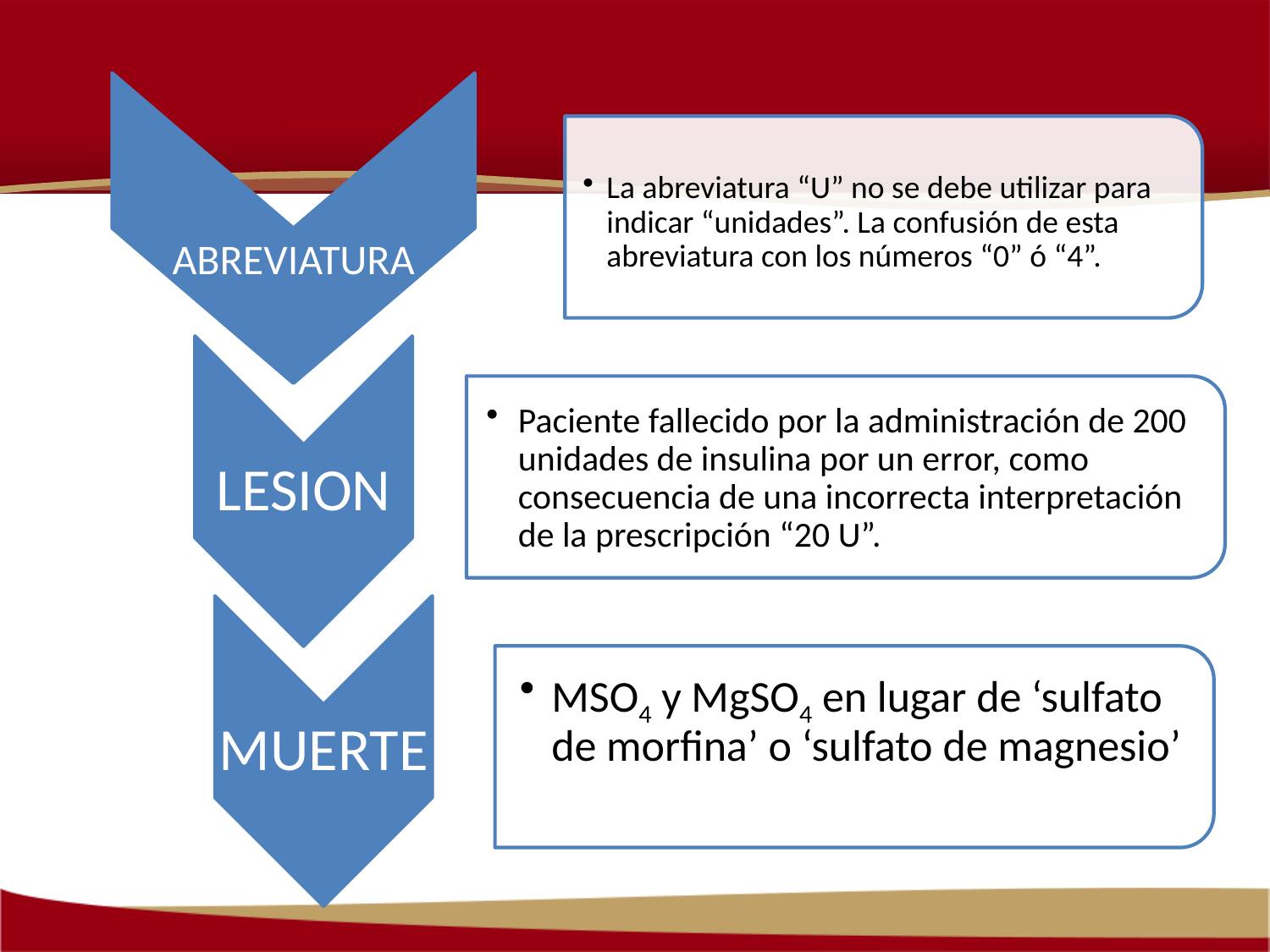

ABREVIATURA

La abreviatura “U” no se debe utilizar para indicar “unidades”. La confusión de esta abreviatura con los números “0” ó “4”.

LESION

Paciente fallecido por la administración de 200 unidades de insulina por un error, como consecuencia de una incorrecta interpretación de la prescripción “20 U”.

MUERTE
MSO4 y MgSO4 en lugar de ‘sulfato de morfina’ o ‘sulfato de magnesio’